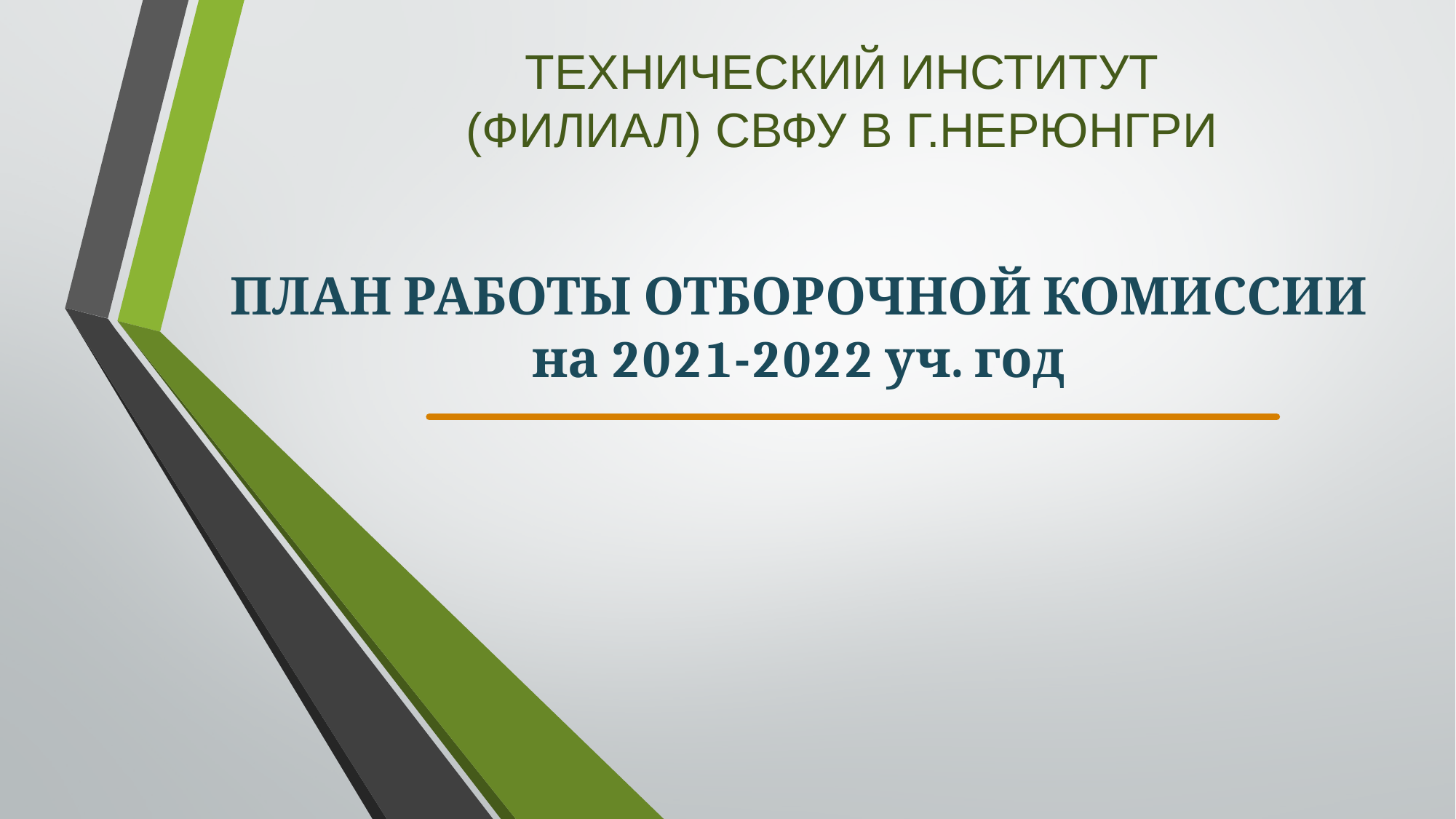

ТЕХНИЧЕСКИЙ ИНСТИТУТ (ФИЛИАЛ) СВФУ В Г.НЕРЮНГРИ
ПЛАН РАБОТЫ ОТБОРОЧНОЙ КОМИССИИ
на 2021-2022 уч. год